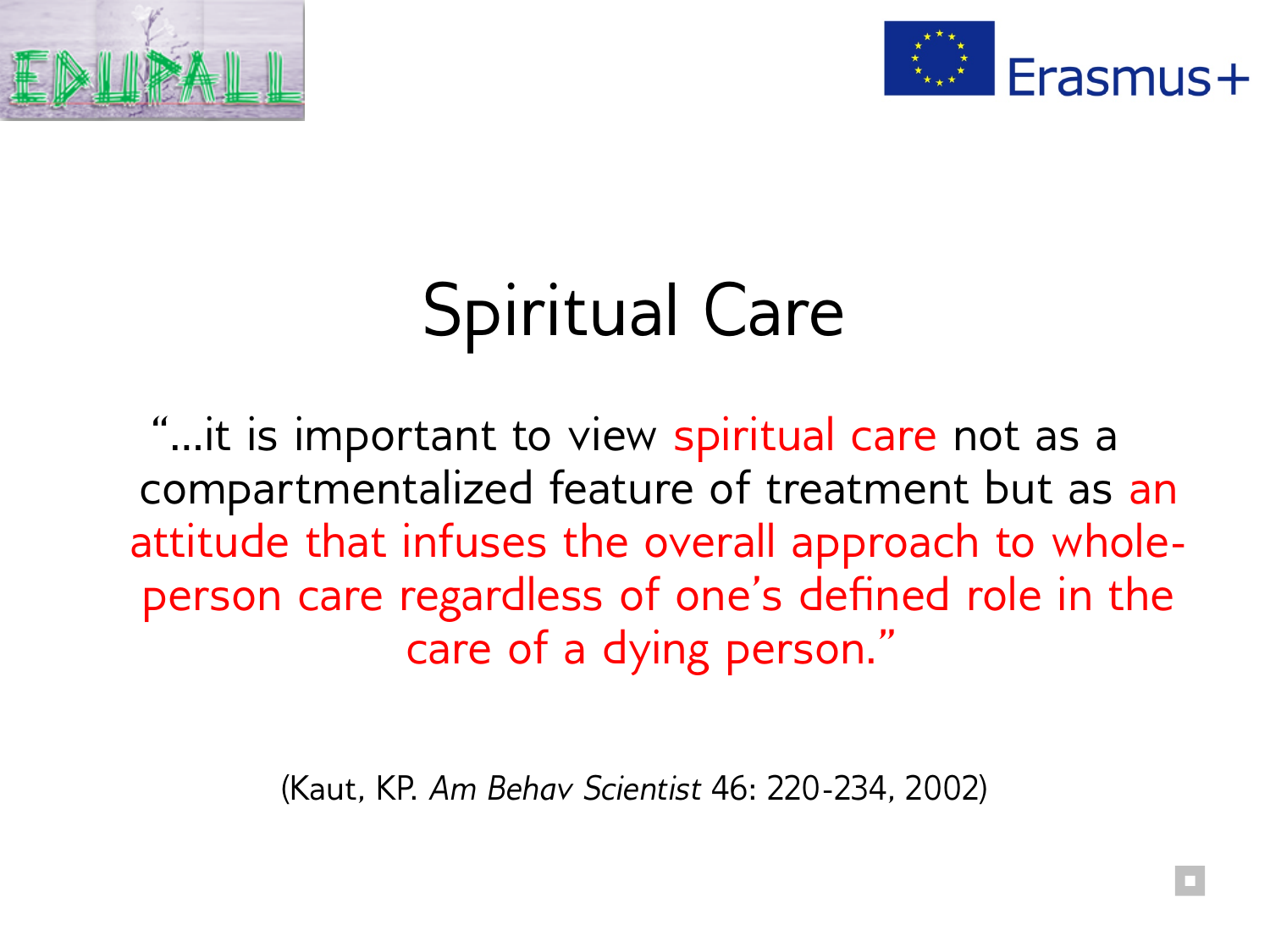

# Spiritual Care
“…it is important to view spiritual care not as a compartmentalized feature of treatment but as an attitude that infuses the overall approach to whole-person care regardless of one’s defined role in the care of a dying person.”

(Kaut, KP. Am Behav Scientist 46: 220-234, 2002)